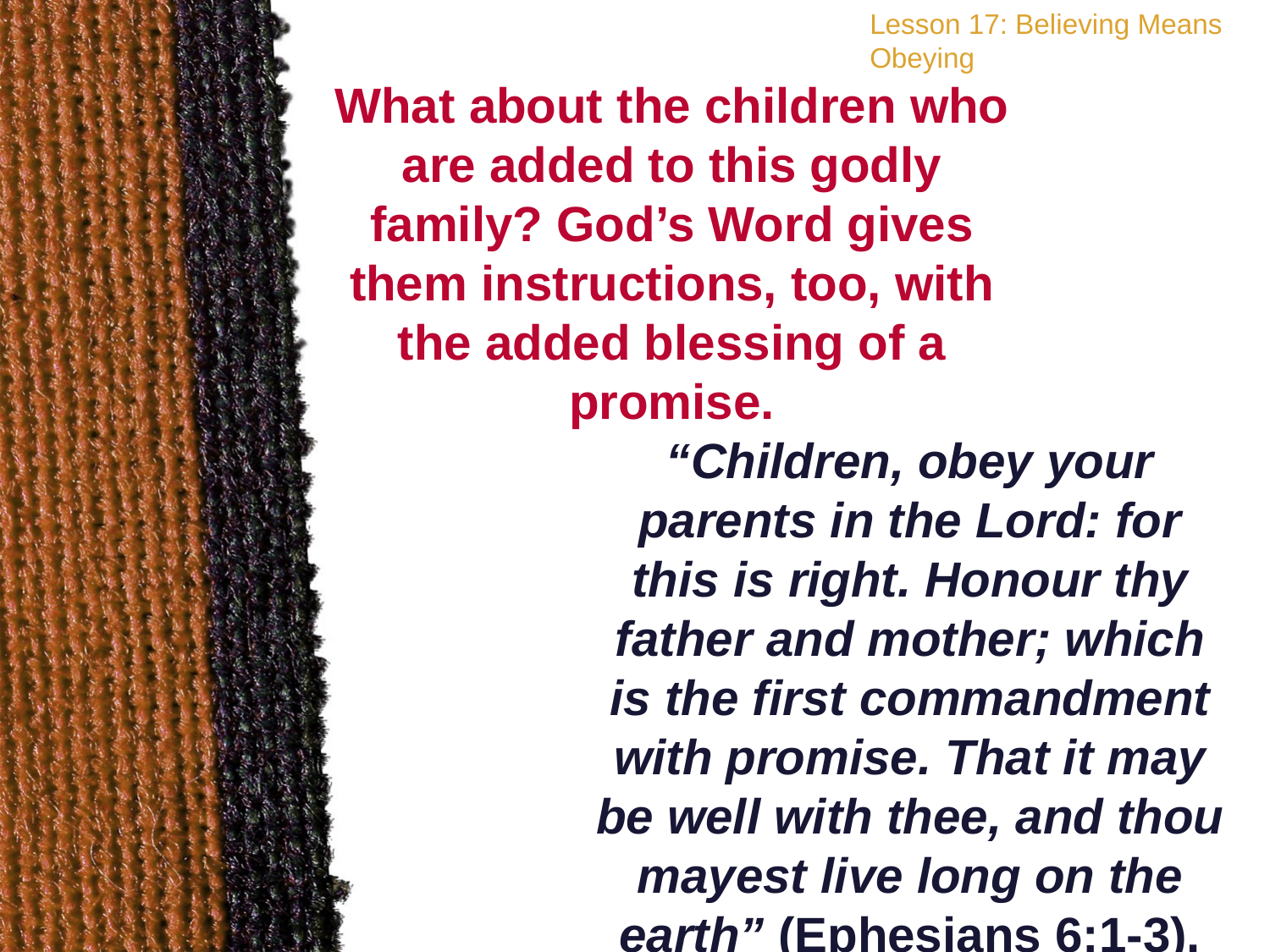

Lesson 17: Believing Means Obeying
What about the children who are added to this godly family? God’s Word gives them instructions, too, with the added blessing of a promise.
“Children, obey your parents in the Lord: for this is right. Honour thy father and mother; which is the first commandment with promise. That it may be well with thee, and thou mayest live long on the earth” (Ephesians 6:1-3).